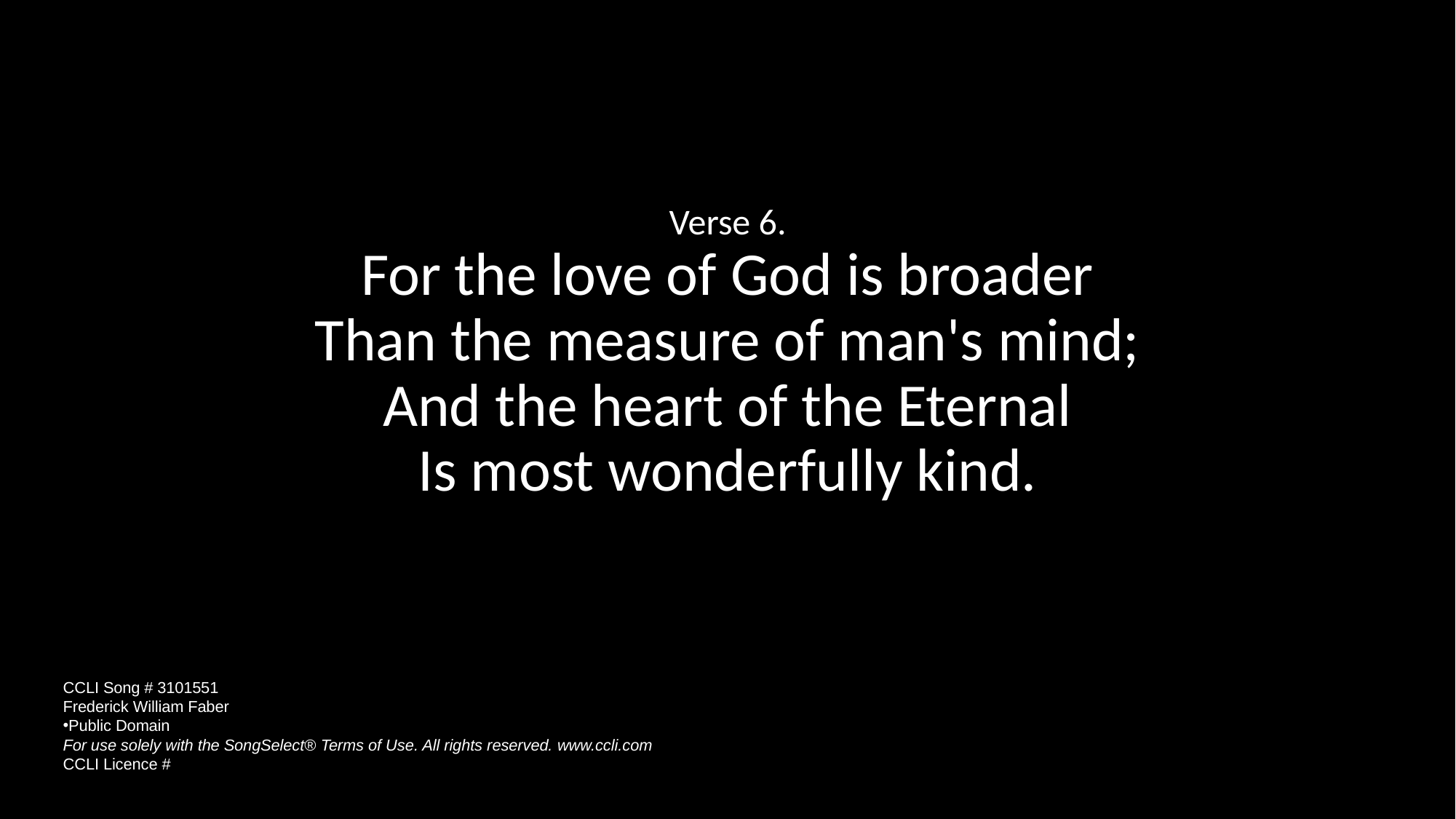

Verse 6.
For the love of God is broader
Than the measure of man's mind;
And the heart of the Eternal
Is most wonderfully kind.
CCLI Song # 3101551
Frederick William Faber
Public Domain
For use solely with the SongSelect® Terms of Use. All rights reserved. www.ccli.com
CCLI Licence #